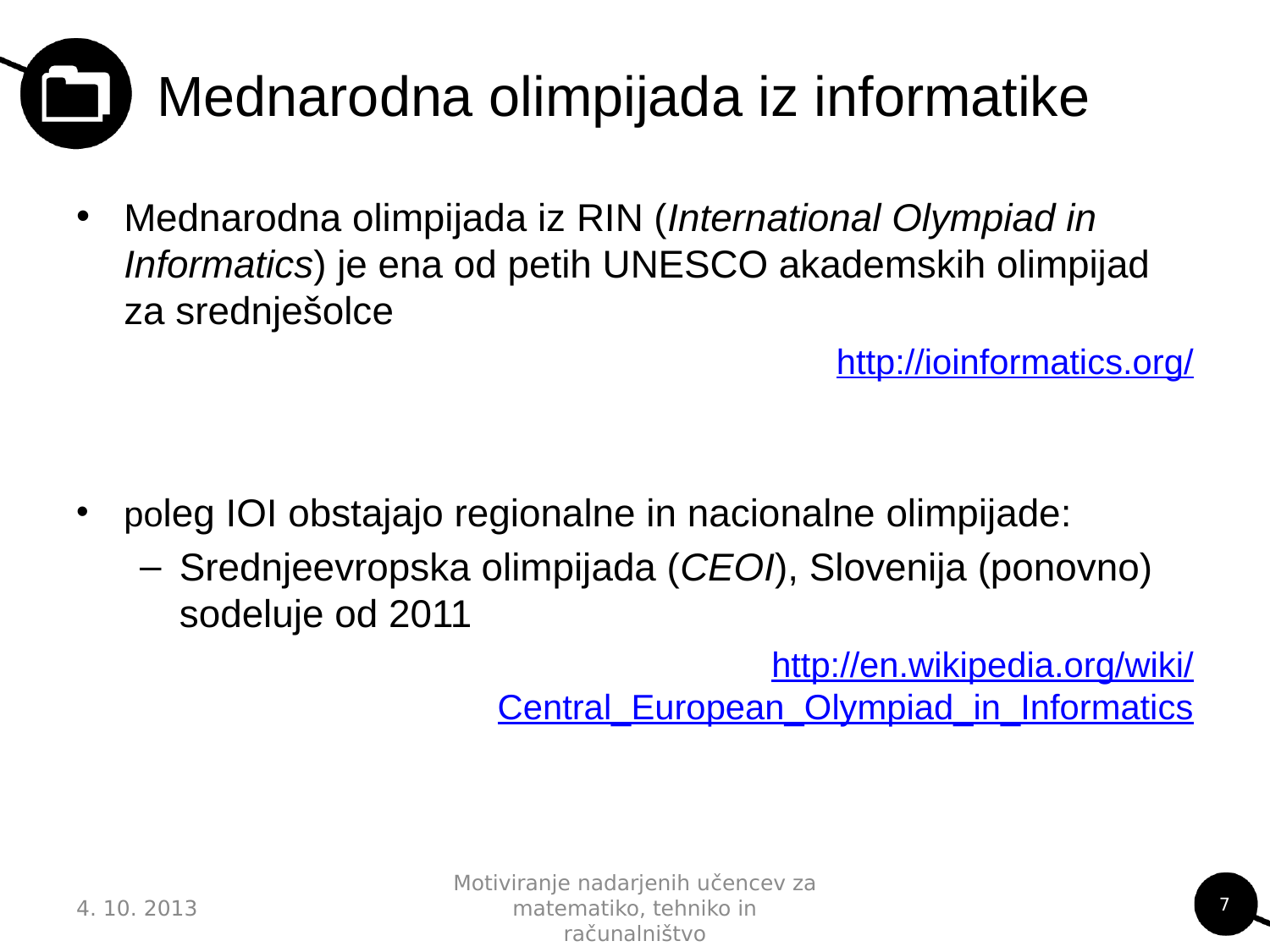

# Mednarodna olimpijada iz informatike
Mednarodna olimpijada iz RIN (International Olympiad in Informatics) je ena od petih UNESCO akademskih olimpijad za srednješolce
http://ioinformatics.org/

poleg IOI obstajajo regionalne in nacionalne olimpijade:
Srednjeevropska olimpijada (CEOI), Slovenija (ponovno) sodeluje od 2011
http://en.wikipedia.org/wiki/Central_European_Olympiad_in_Informatics
7
4. 10. 2013
Motiviranje nadarjenih učencev za matematiko, tehniko in računalništvo